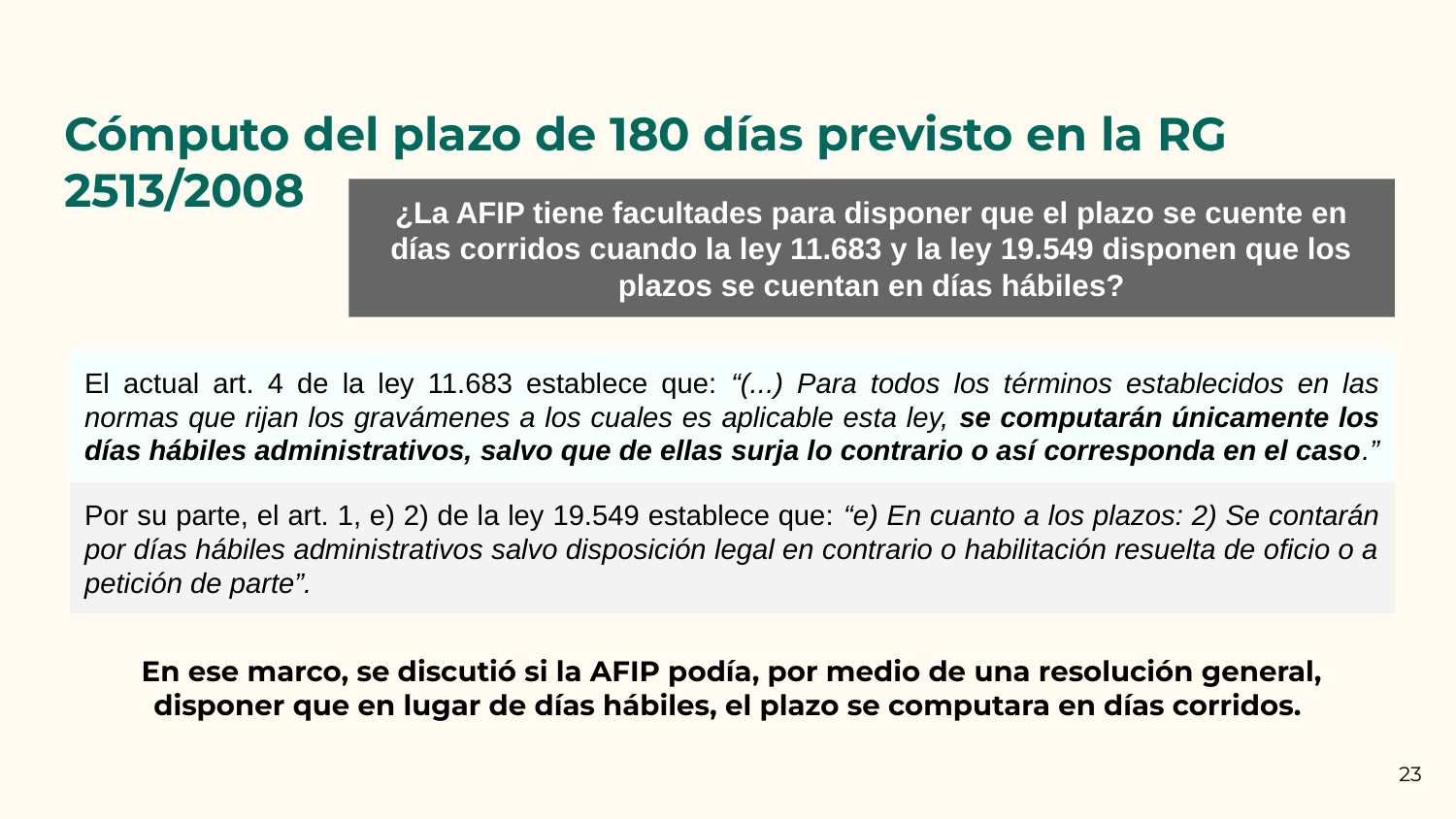

# Cómputo del plazo de 180 días previsto en la RG 2513/2008
¿La AFIP tiene facultades para disponer que el plazo se cuente en días corridos cuando la ley 11.683 y la ley 19.549 disponen que los plazos se cuentan en días hábiles?
El actual art. 4 de la ley 11.683 establece que: “(...) Para todos los términos establecidos en las normas que rijan los gravámenes a los cuales es aplicable esta ley, se computarán únicamente los días hábiles administrativos, salvo que de ellas surja lo contrario o así corresponda en el caso.”
Por su parte, el art. 1, e) 2) de la ley 19.549 establece que: “e) En cuanto a los plazos: 2) Se contarán por días hábiles administrativos salvo disposición legal en contrario o habilitación resuelta de oficio o a petición de parte”.
En ese marco, se discutió si la AFIP podía, por medio de una resolución general, disponer que en lugar de días hábiles, el plazo se computara en días corridos.
23